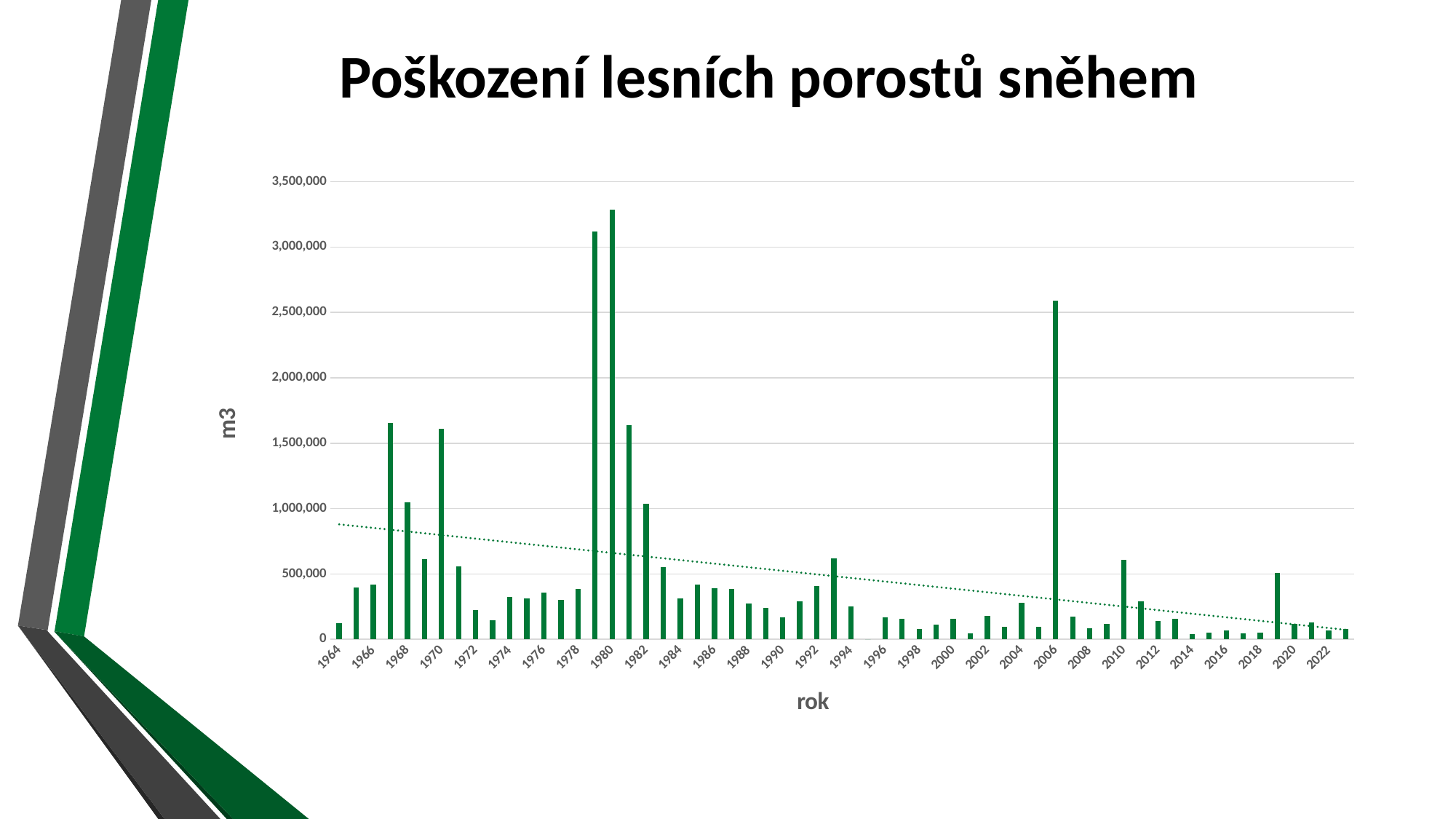

# Poškození lesních porostů sněhem

### Chart

| Category | m3 |
|---|---|
| 1964 | 124468.43000000002 |
| 1965 | 396783.5999999999 |
| 1966 | 416932.29999999993 |
| 1967 | 1651849.226 |
| 1968 | 1044838.3099999997 |
| 1969 | 612388.9574146095 |
| 1970 | 1609461.6099999996 |
| 1971 | 554720.5399999998 |
| 1972 | 225910.16999999984 |
| 1973 | 148052.41999999993 |
| 1974 | 326033.4999999999 |
| 1975 | 311250.13000000006 |
| 1976 | 358403.99999999994 |
| 1977 | 303457.0 |
| 1978 | 387279.00000000006 |
| 1979 | 3117295.5000000014 |
| 1980 | 3283998.706999999 |
| 1981 | 1637810.0999999994 |
| 1982 | 1035654.1000000004 |
| 1983 | 552762.3999999999 |
| 1984 | 314435.00000000006 |
| 1985 | 418634.87999999995 |
| 1986 | 392591.43000000005 |
| 1987 | 387175.62 |
| 1988 | 274050.16000000003 |
| 1989 | 242237.1 |
| 1990 | 170504.46999999994 |
| 1991 | 287660.81999999983 |
| 1992 | 405287.0000000001 |
| 1993 | 617448.9999999999 |
| 1994 | 251699.32086551597 |
| 1995 | 0.0 |
| 1996 | 165316.21057474852 |
| 1997 | 153889.1052601803 |
| 1998 | 81373.0 |
| 1999 | 113919.39999999998 |
| 2000 | 156732.0 |
| 2001 | 47107.09999999999 |
| 2002 | 180288.0 |
| 2003 | 94897.7 |
| 2004 | 279102.0 |
| 2005 | 95730.0 |
| 2006 | 2589927.0 |
| 2007 | 171942.0 |
| 2008 | 82677.0 |
| 2009 | 119023.0 |
| 2010 | 607186.0 |
| 2011 | 290016.0 |
| 2012 | 141433.0 |
| 2013 | 155125.0 |
| 2014 | 41573.0 |
| 2015 | 53225.0 |
| 2016 | 66497.0 |
| 2017 | 45805.0 |
| 2018 | 48684.0 |
| 2019 | 506902.0 |
| 2020 | 118777.0 |
| 2021 | 129973.0 |
| 2022 | 69307.0 |
| 2023 | 77393.0 |